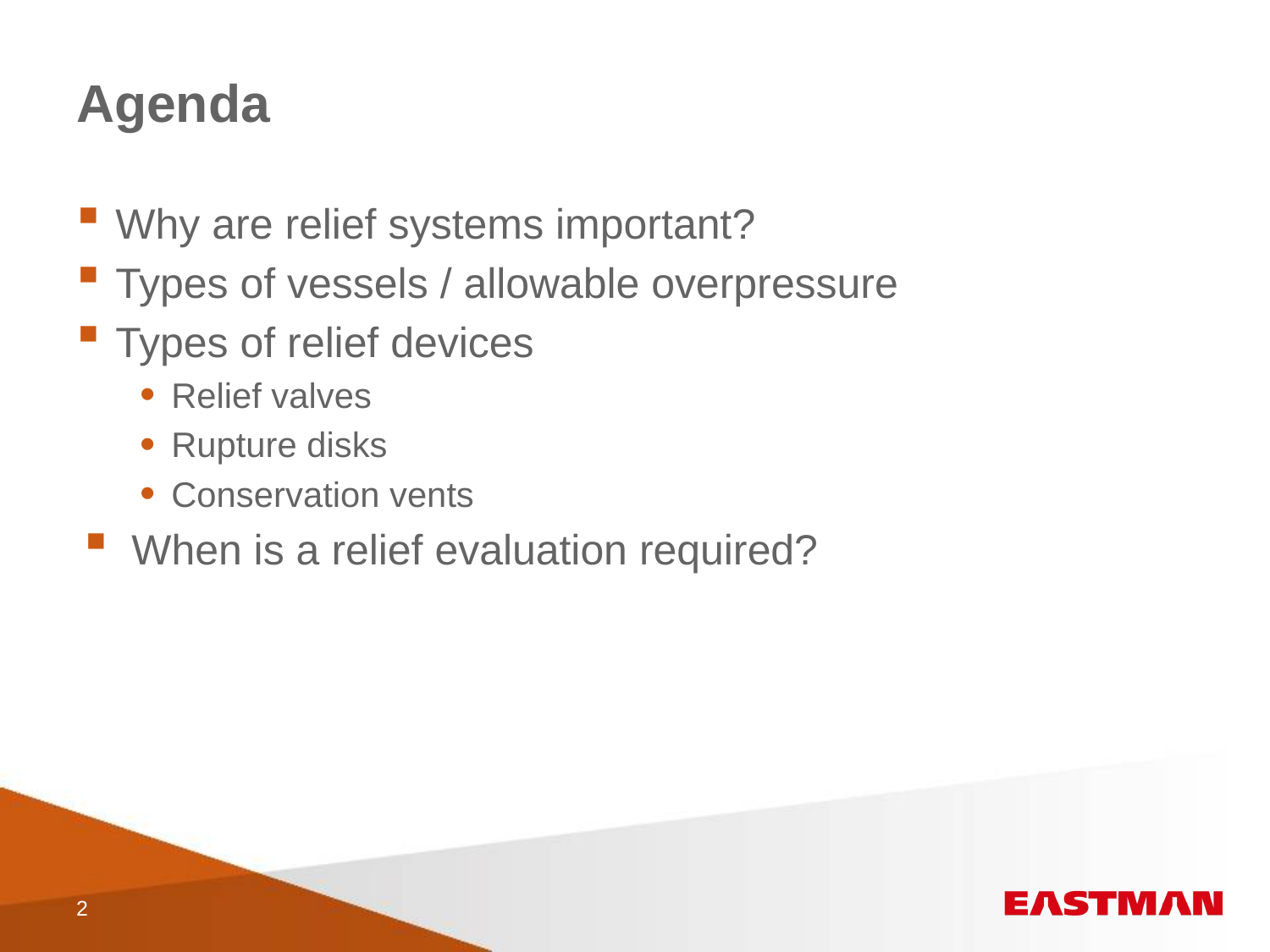

# Agenda
Why are relief systems important?
Types of vessels / allowable overpressure
Types of relief devices
Relief valves
Rupture disks
Conservation vents
When is a relief evaluation required?

2